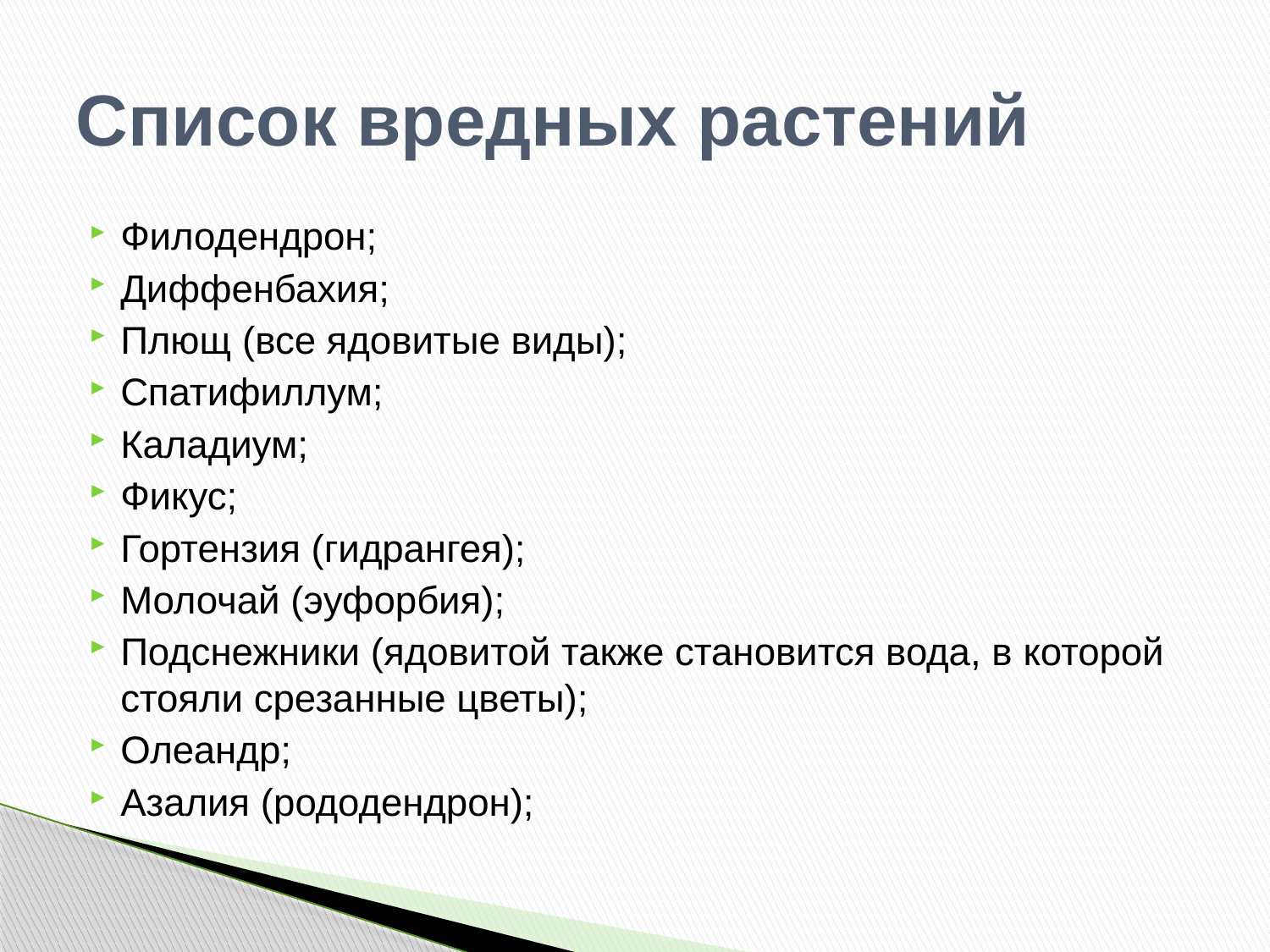

# Список вредных растений
Филодендрон;
Диффенбахия;
Плющ (все ядовитые виды);
Спатифиллум;
Каладиум;
Фикус;
Гортензия (гидрангея);
Молочай (эуфорбия);
Подснежники (ядовитой также становится вода, в которой стояли срезанные цветы);
Олеандр;
Азалия (рододендрон);